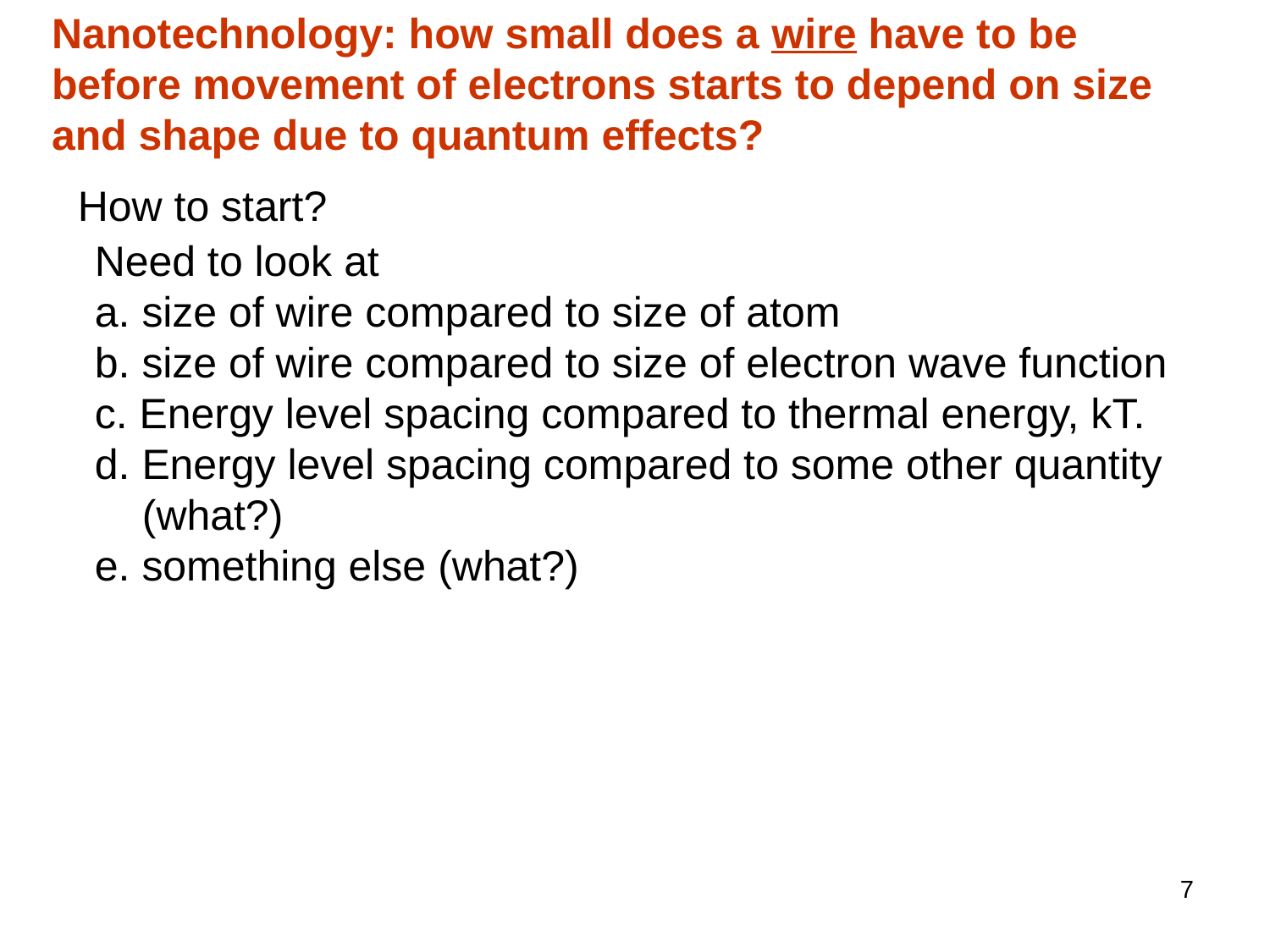

Nanotechnology: how small does a wire have to be
before movement of electrons starts to depend on size
and shape due to quantum effects?
How to start?
Need to look at
a. size of wire compared to size of atom
b. size of wire compared to size of electron wave function
c. Energy level spacing compared to thermal energy, kT.
d. Energy level spacing compared to some other quantity
    (what?)
e. something else (what?)
7